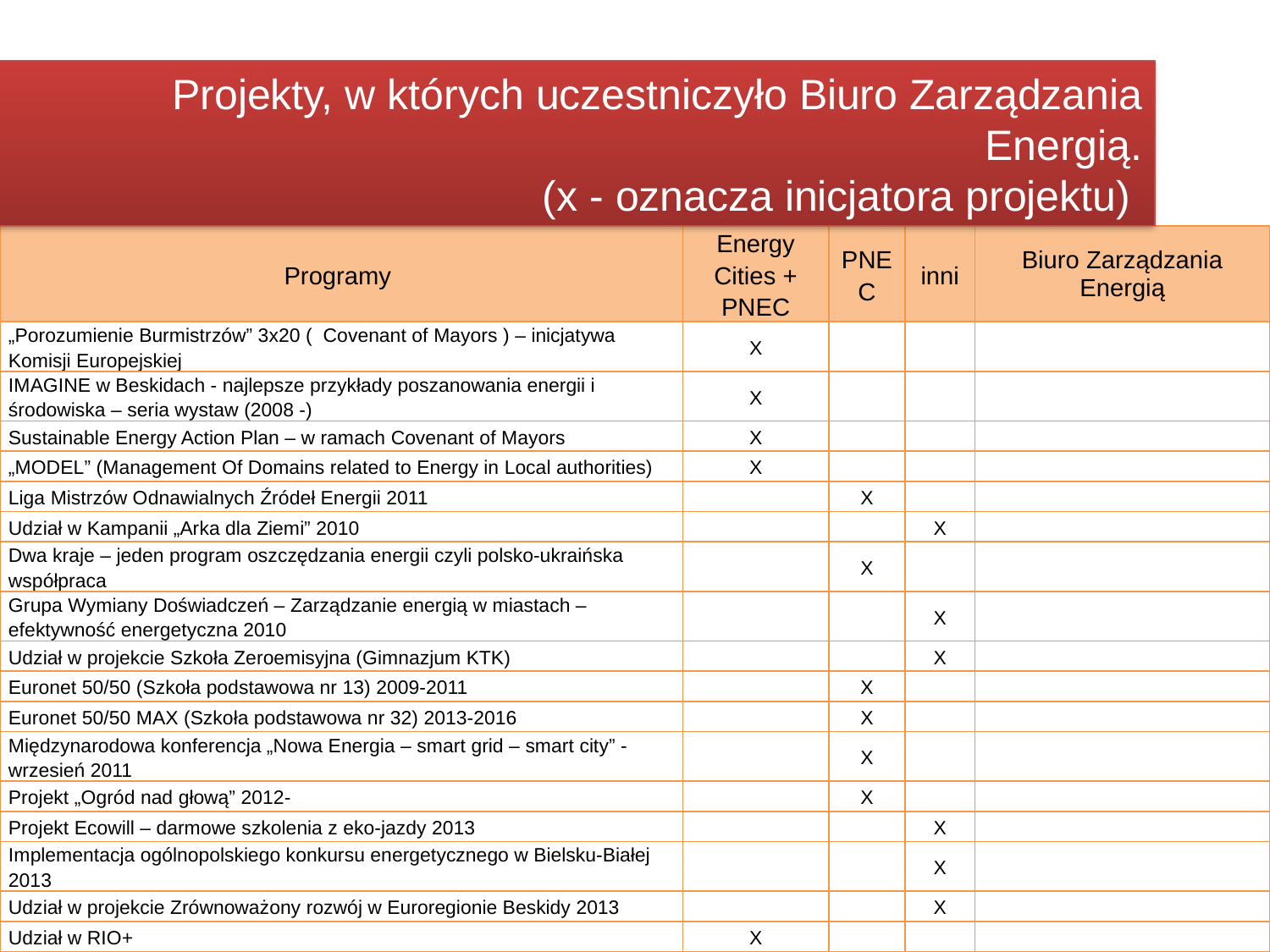

Projekty, w których uczestniczyło Biuro Zarządzania Energią.
(x - oznacza inicjatora projektu)
| Programy | Energy Cities + PNEC | PNEC | inni | Biuro Zarządzania Energią |
| --- | --- | --- | --- | --- |
| „Porozumienie Burmistrzów” 3x20 ( Covenant of Mayors ) – inicjatywa Komisji Europejskiej | X |  |  |  |
| IMAGINE w Beskidach - najlepsze przykłady poszanowania energii i środowiska – seria wystaw (2008 -) | X |  |  |  |
| Sustainable Energy Action Plan – w ramach Covenant of Mayors | X |  |  |  |
| „MODEL” (Management Of Domains related to Energy in Local authorities) | X |  |  |  |
| Liga Mistrzów Odnawialnych Źródeł Energii 2011 |  | X |  |  |
| Udział w Kampanii „Arka dla Ziemi” 2010 |  |  | X |  |
| Dwa kraje – jeden program oszczędzania energii czyli polsko-ukraińska współpraca |  | X |  |  |
| Grupa Wymiany Doświadczeń – Zarządzanie energią w miastach – efektywność energetyczna 2010 |  |  | X |  |
| Udział w projekcie Szkoła Zeroemisyjna (Gimnazjum KTK) |  |  | X |  |
| Euronet 50/50 (Szkoła podstawowa nr 13) 2009-2011 |  | X |  |  |
| Euronet 50/50 MAX (Szkoła podstawowa nr 32) 2013-2016 |  | X |  |  |
| Międzynarodowa konferencja „Nowa Energia – smart grid – smart city” - wrzesień 2011 |  | X |  |  |
| Projekt „Ogród nad głową” 2012- |  | X |  |  |
| Projekt Ecowill – darmowe szkolenia z eko-jazdy 2013 |  |  | X |  |
| Implementacja ogólnopolskiego konkursu energetycznego w Bielsku-Białej 2013 |  |  | X |  |
| Udział w projekcie Zrównoważony rozwój w Euroregionie Beskidy 2013 |  |  | X |  |
| Udział w RIO+ | X |  |  |  |
| Udział w projekcie Serpente 2013 |  |  | X |  |